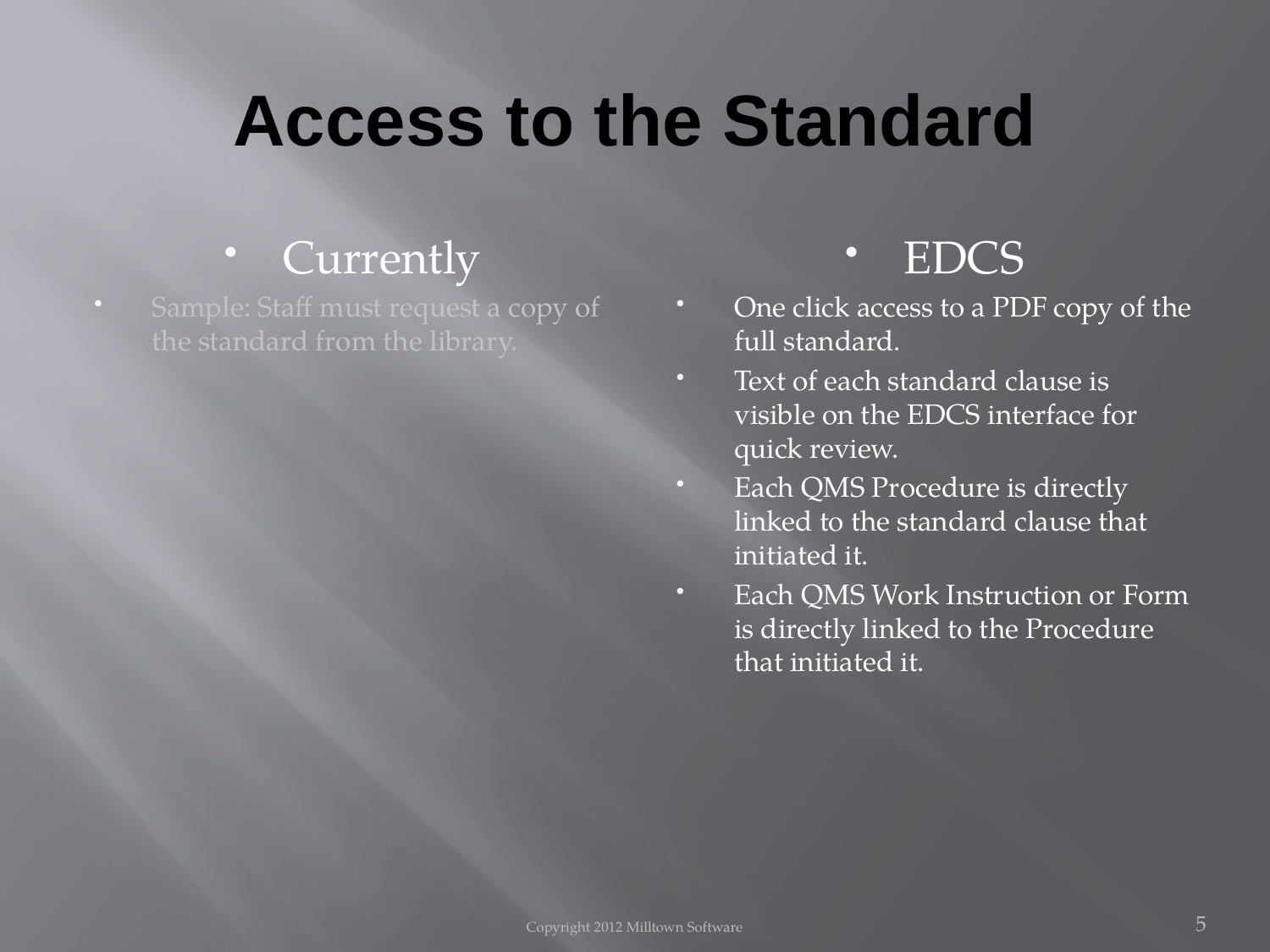

# Access to the Standard
Currently
Sample: Staff must request a copy of the standard from the library.
EDCS
One click access to a PDF copy of the full standard.
Text of each standard clause is visible on the EDCS interface for quick review.
Each QMS Procedure is directly linked to the standard clause that initiated it.
Each QMS Work Instruction or Form is directly linked to the Procedure that initiated it.
Copyright 2012 Milltown Software
5